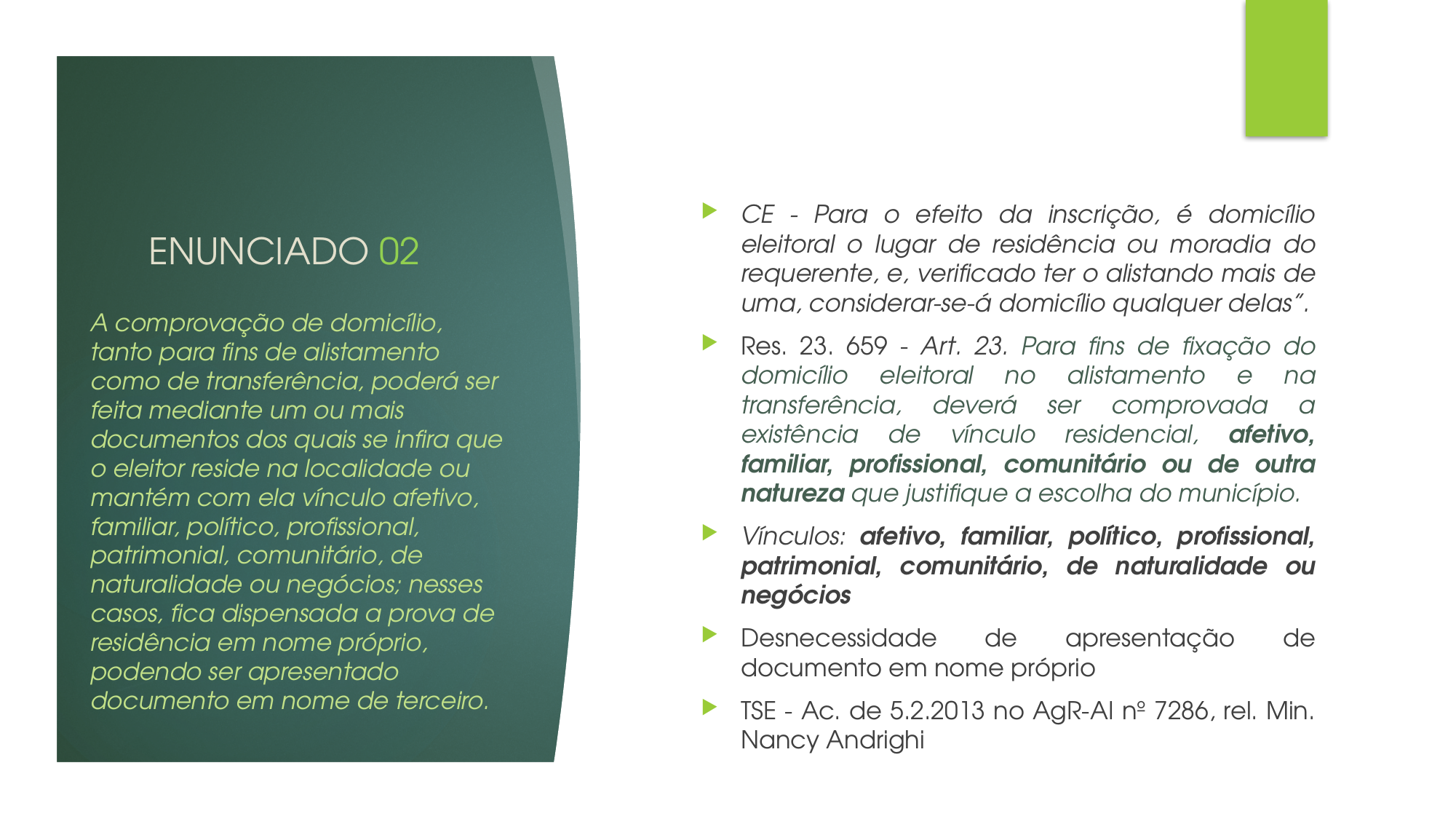

# ENUNCIADO 02
CE - Para o efeito da inscrição, é domicílio eleitoral o lugar de residência ou moradia do requerente, e, verificado ter o alistando mais de uma, considerar-se-á domicílio qualquer delas”.
Res. 23. 659 - Art. 23. Para fins de fixação do domicílio eleitoral no alistamento e na transferência, deverá ser comprovada a existência de vínculo residencial, afetivo, familiar, profissional, comunitário ou de outra natureza que justifique a escolha do município.
Vínculos: afetivo, familiar, político, profissional, patrimonial, comunitário, de naturalidade ou negócios
Desnecessidade de apresentação de documento em nome próprio
TSE - Ac. de 5.2.2013 no AgR-AI nº 7286, rel. Min. Nancy Andrighi
A comprovação de domicílio, tanto para fins de alistamento como de transferência, poderá ser feita mediante um ou mais documentos dos quais se infira que o eleitor reside na localidade ou mantém com ela vínculo afetivo, familiar, político, profissional, patrimonial, comunitário, de naturalidade ou negócios; nesses casos, fica dispensada a prova de residência em nome próprio, podendo ser apresentado documento em nome de terceiro.